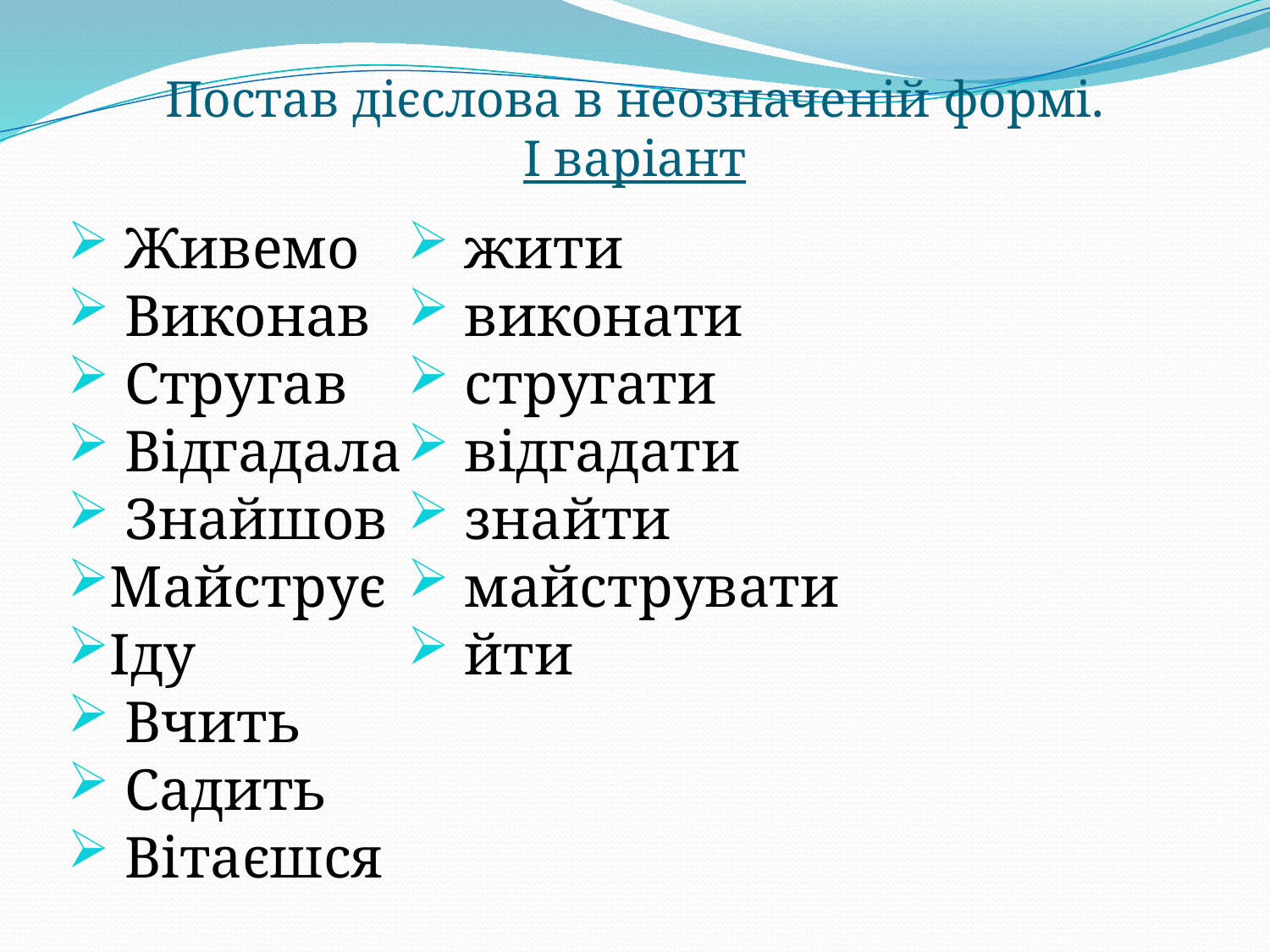

# Постав дієслова в неозначеній формі. І варіант
 Живемо
 Виконав
 Стругав
 Відгадала
 Знайшов
Майструє
Іду
 Вчить
 Садить
 Вітаєшся
 жити
 виконати
 стругати
 відгадати
 знайти
 майструвати
 йти